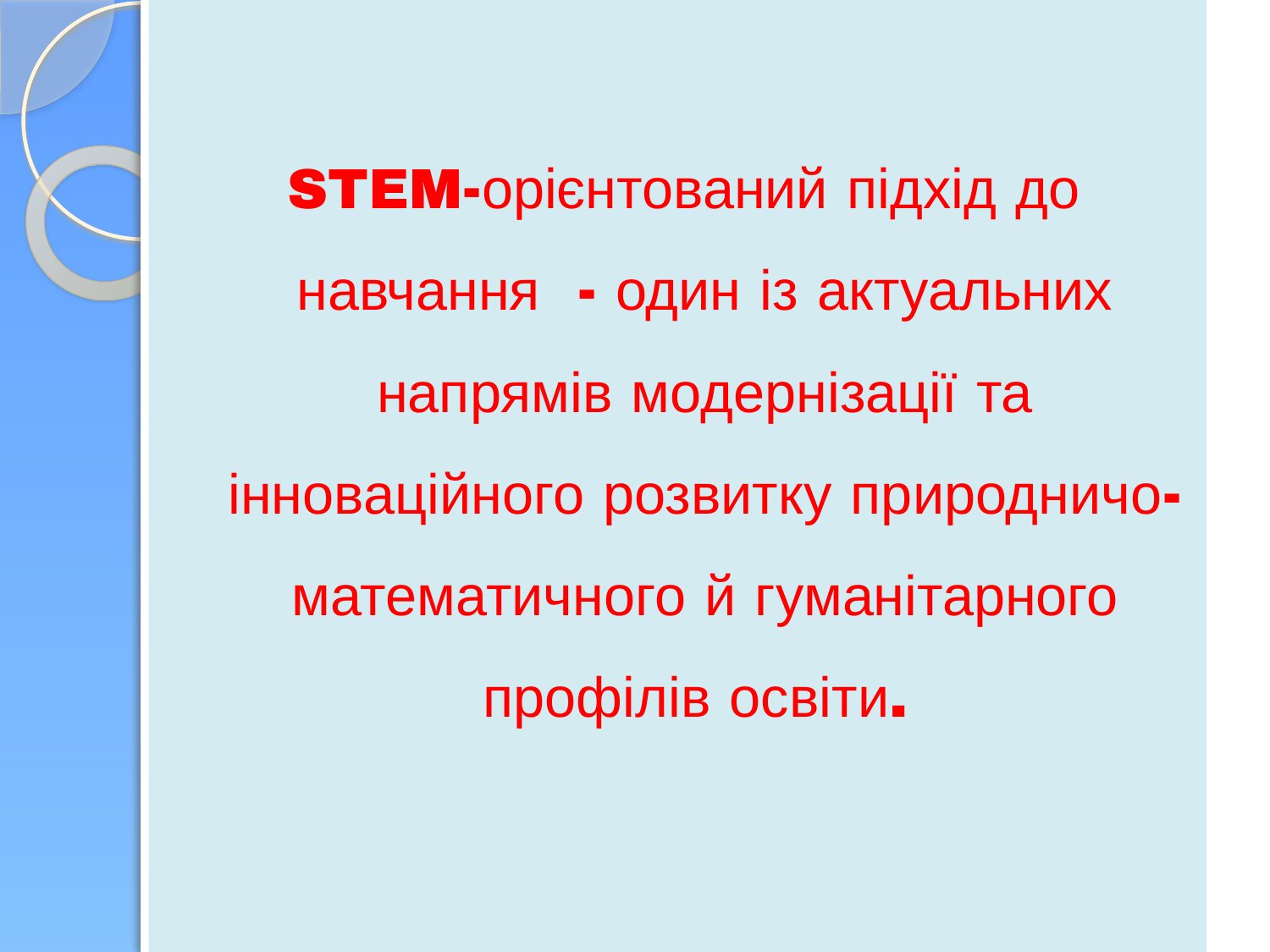

STEM-орієнтований підхід до навчання  - один із актуальних напрямів модернізації та інноваційного розвитку природничо-математичного й гуманітарного профілів освіти.